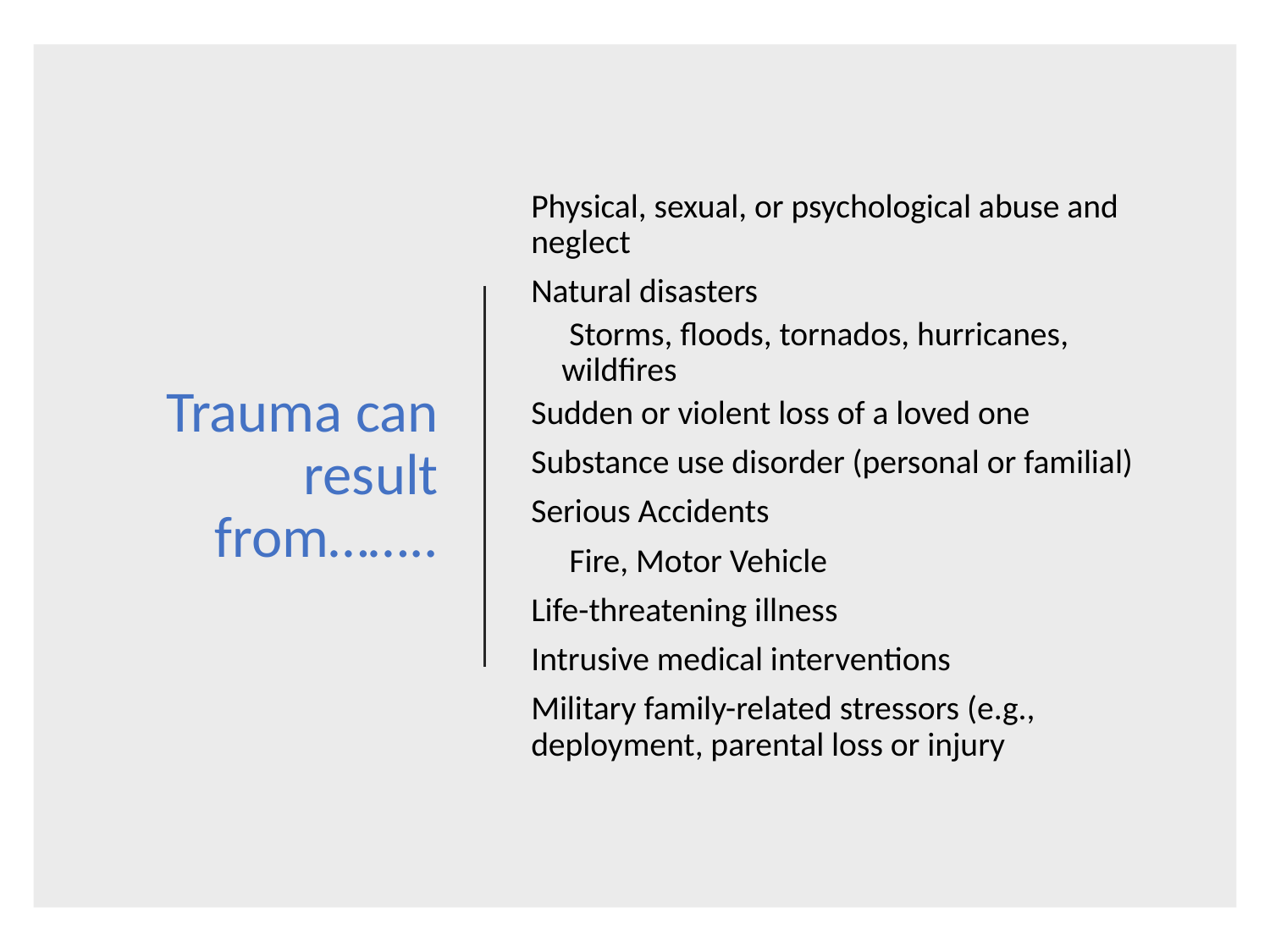

# Trauma can result from……..
Physical, sexual, or psychological abuse and neglect
Natural disasters
 Storms, floods, tornados, hurricanes, wildfires
Sudden or violent loss of a loved one
Substance use disorder (personal or familial)
Serious Accidents
     Fire, Motor Vehicle
Life-threatening illness
Intrusive medical interventions
Military family-related stressors (e.g., deployment, parental loss or injury